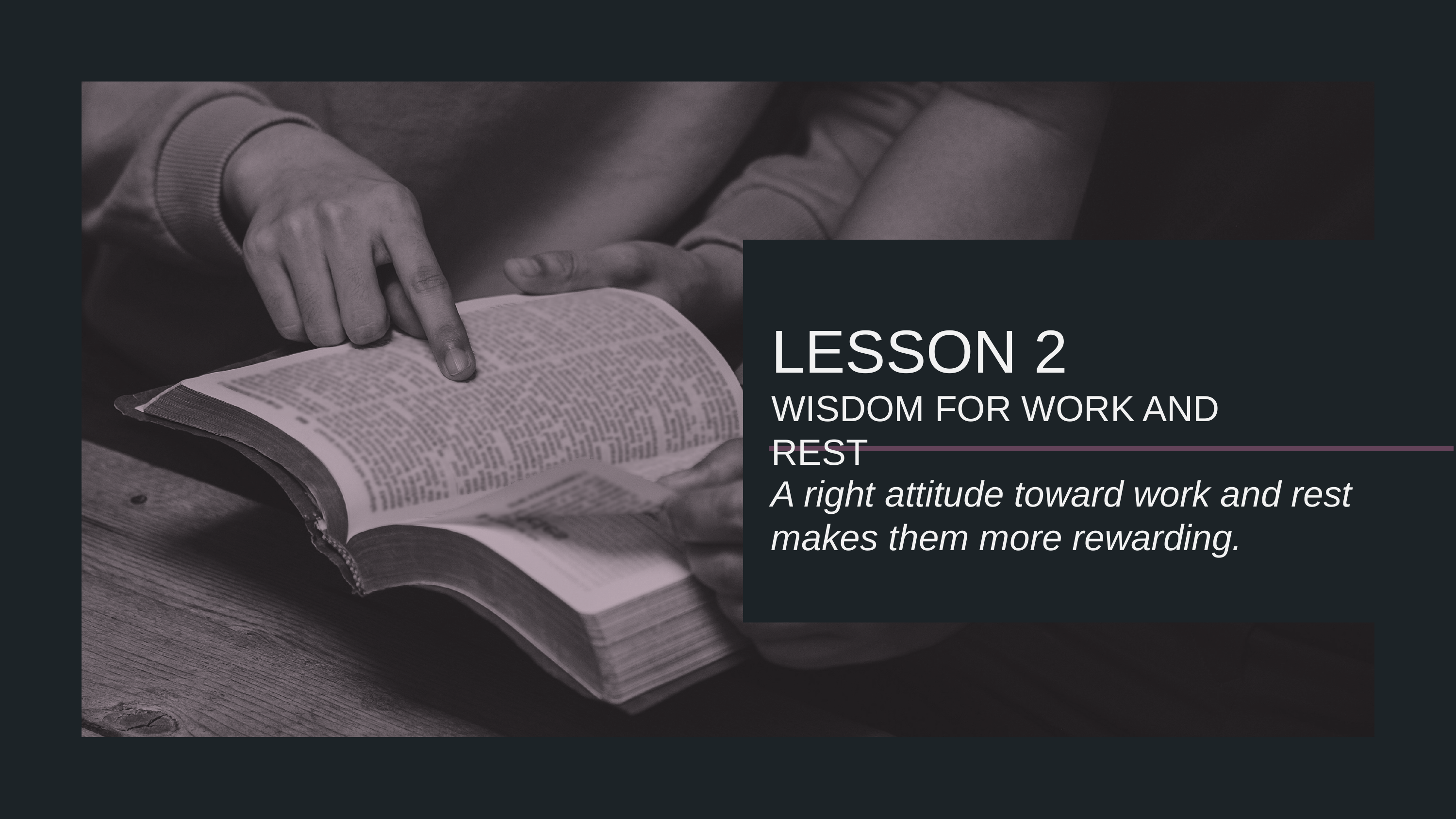

LESSON 2
WISDOM FOR WORK AND REST
A right attitude toward work and rest makes them more rewarding.